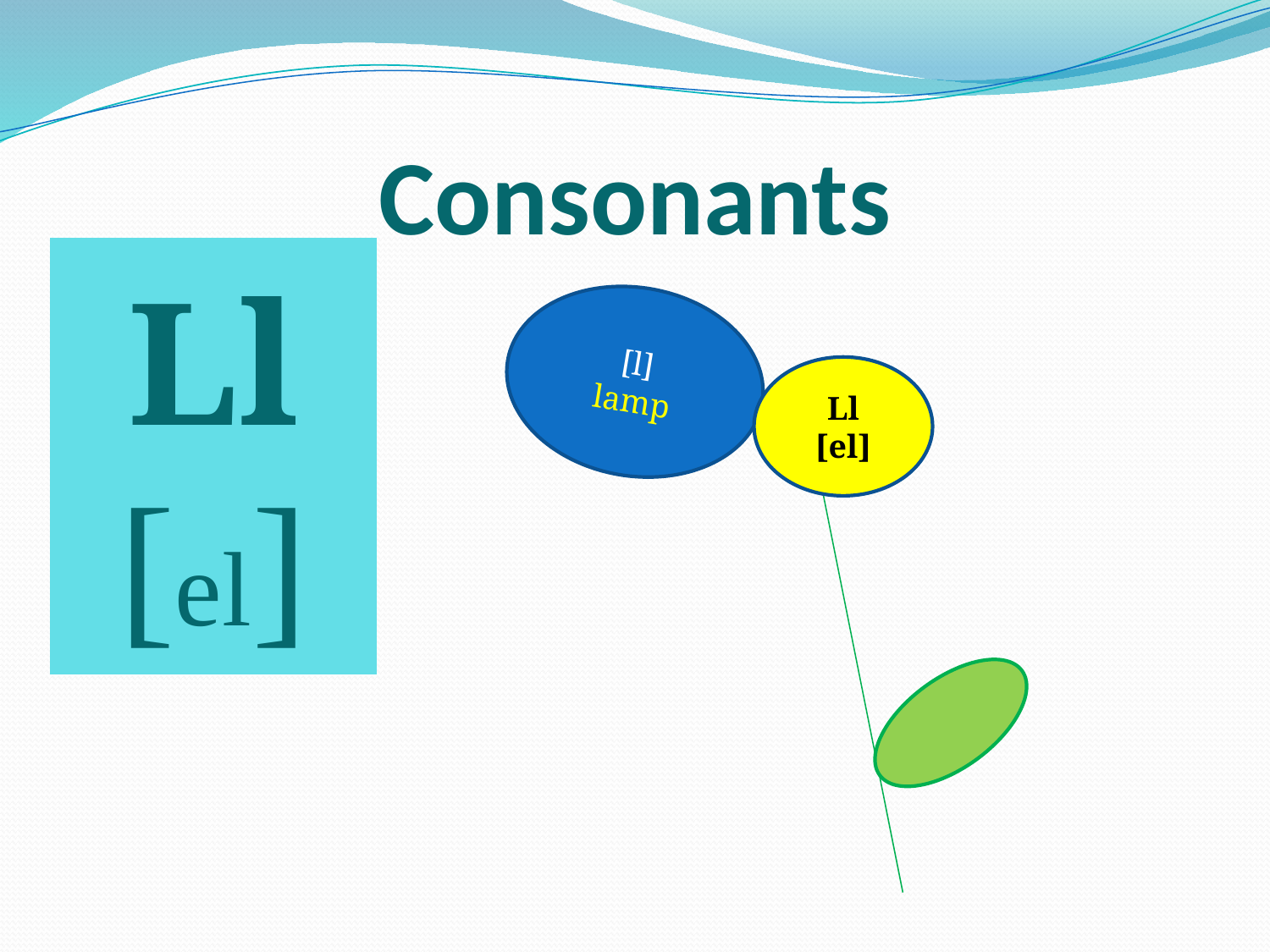

# Consonants
| Ll [el] |
| --- |
[l]
lamp
Ll
[el]